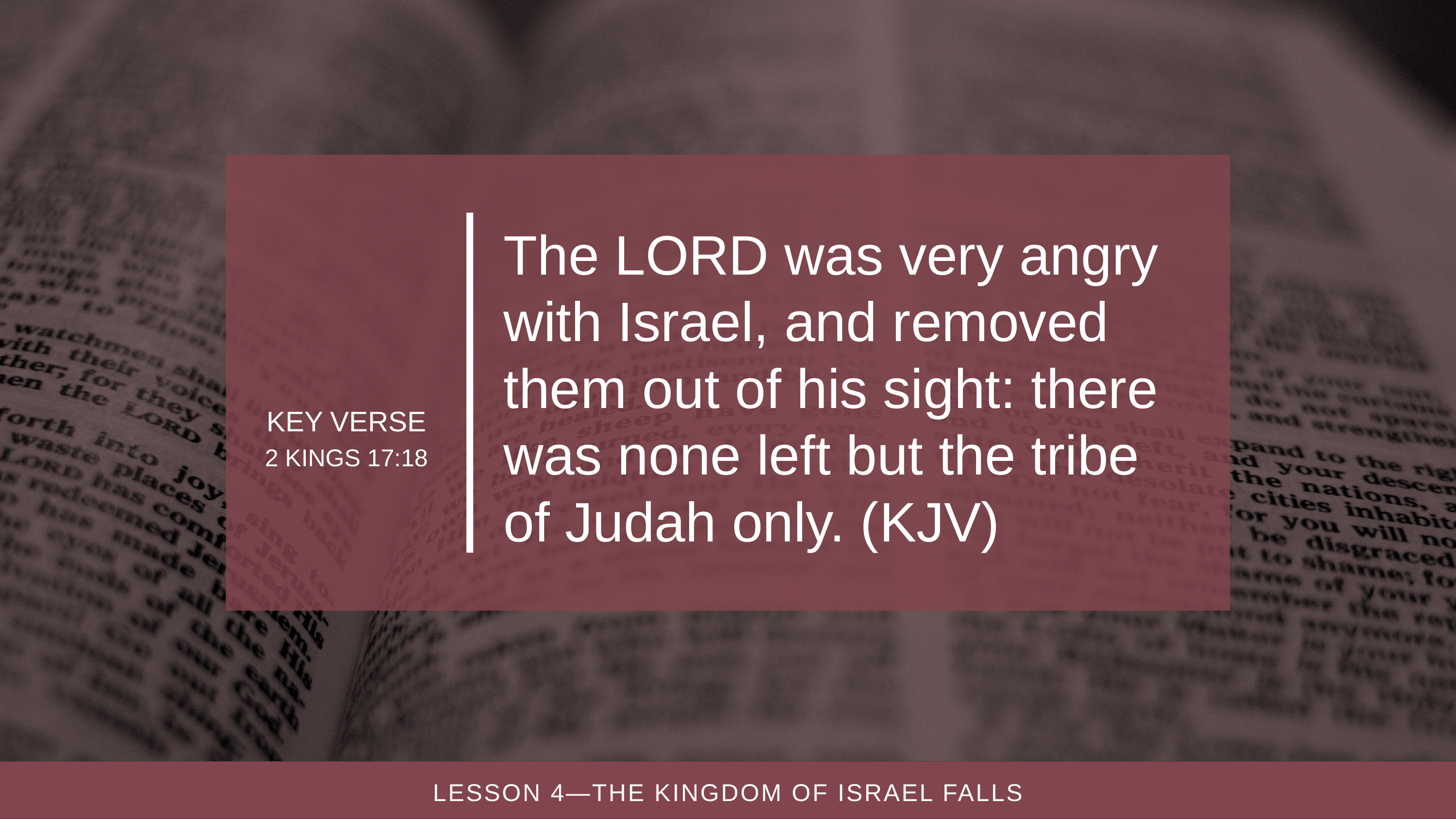

The Lord was very angry with Israel, and removed them out of his sight: there was none left but the tribe of Judah only. (kjv)